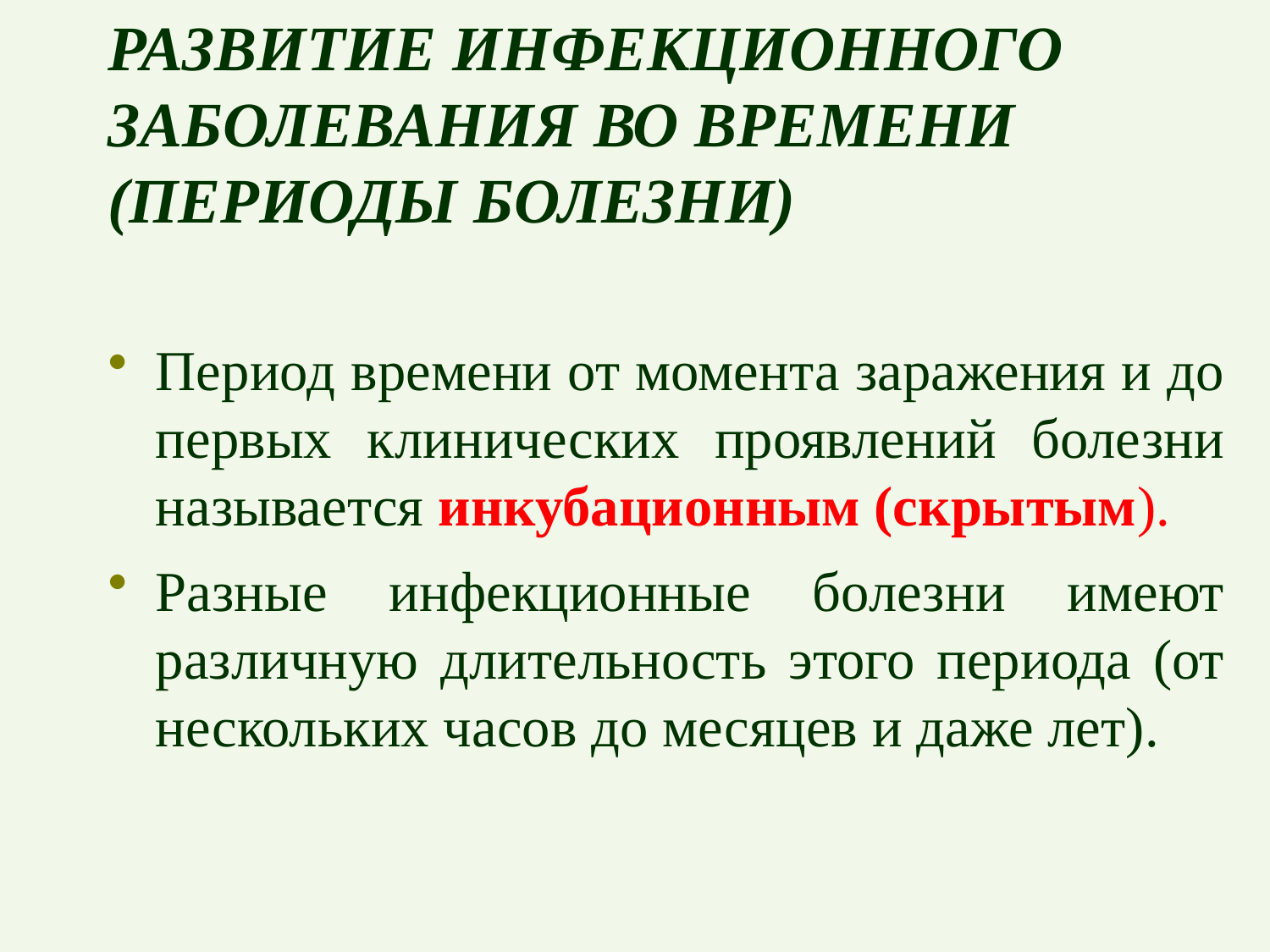

# РАЗВИТИЕ ИНФЕКЦИОННОГО ЗАБОЛЕВАНИЯ ВО ВРЕМЕНИ (ПЕРИОДЫ БОЛЕЗНИ)
Период времени от момента заражения и до первых клинических проявлений болезни называется инкубационным (скрытым).
Разные инфекционные болезни имеют различную длительность этого периода (от нескольких часов до месяцев и даже лет).